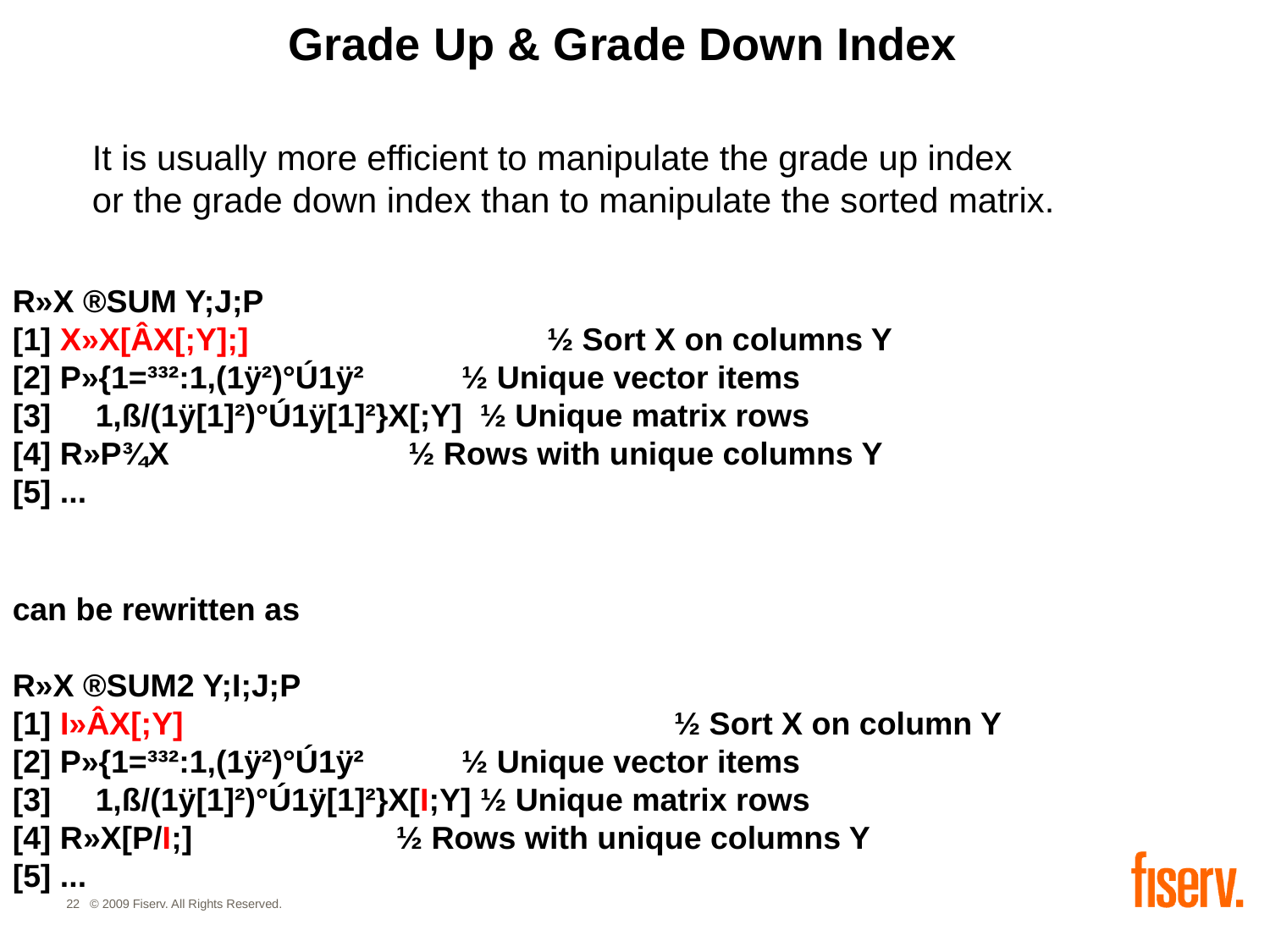

# Grade Up & Grade Down Index
It is usually more efficient to manipulate the grade up index
or the grade down index than to manipulate the sorted matrix.
R»X ®SUM Y;J;P
[1] X»X[ÂX[;Y];]			   ½ Sort X on columns Y
[2] P»{1=³³²:1,(1ÿ²)°Ú1ÿ²           ½ Unique vector items
[3]     1,ß/(1ÿ[1]²)°Ú1ÿ[1]²}X[;Y]  ½ Unique matrix rows
[4] R»P¾X                           ½ Rows with unique columns Y
[5] ...
can be rewritten as

R»X ®SUM2 Y;I;J;P
[1] I»ÂX[;Y]				   ½ Sort X on column Y
[2] P»{1=³³²:1,(1ÿ²)°Ú1ÿ²           ½ Unique vector items
[3]     1,ß/(1ÿ[1]²)°Ú1ÿ[1]²}X[I;Y] ½ Unique matrix rows
[4] R»X[P/I;]                       ½ Rows with unique columns Y
[5] ...